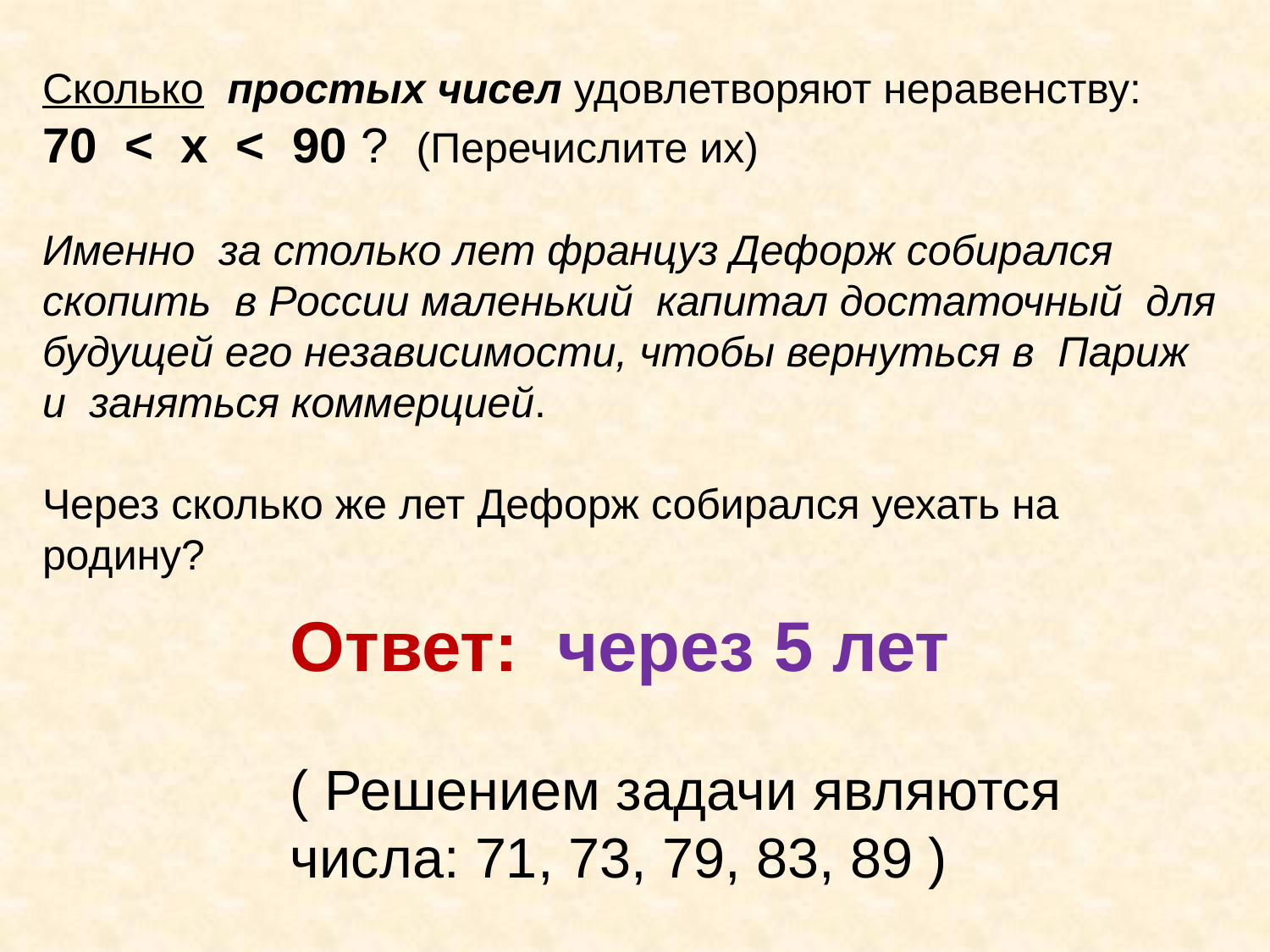

Сколько  простых чисел удовлетворяют неравенству:      70  <  х  <  90 ?  (Перечислите их)

Именно  за столько лет француз Дефорж собирался скопить  в России маленький  капитал достаточный  для будущей его независимости, чтобы вернуться в  Париж  и  заняться коммерцией.

Через сколько же лет Дефорж собирался уехать на родину?
Ответ:  через 5 лет

( Решением задачи являются числа: 71, 73, 79, 83, 89 )